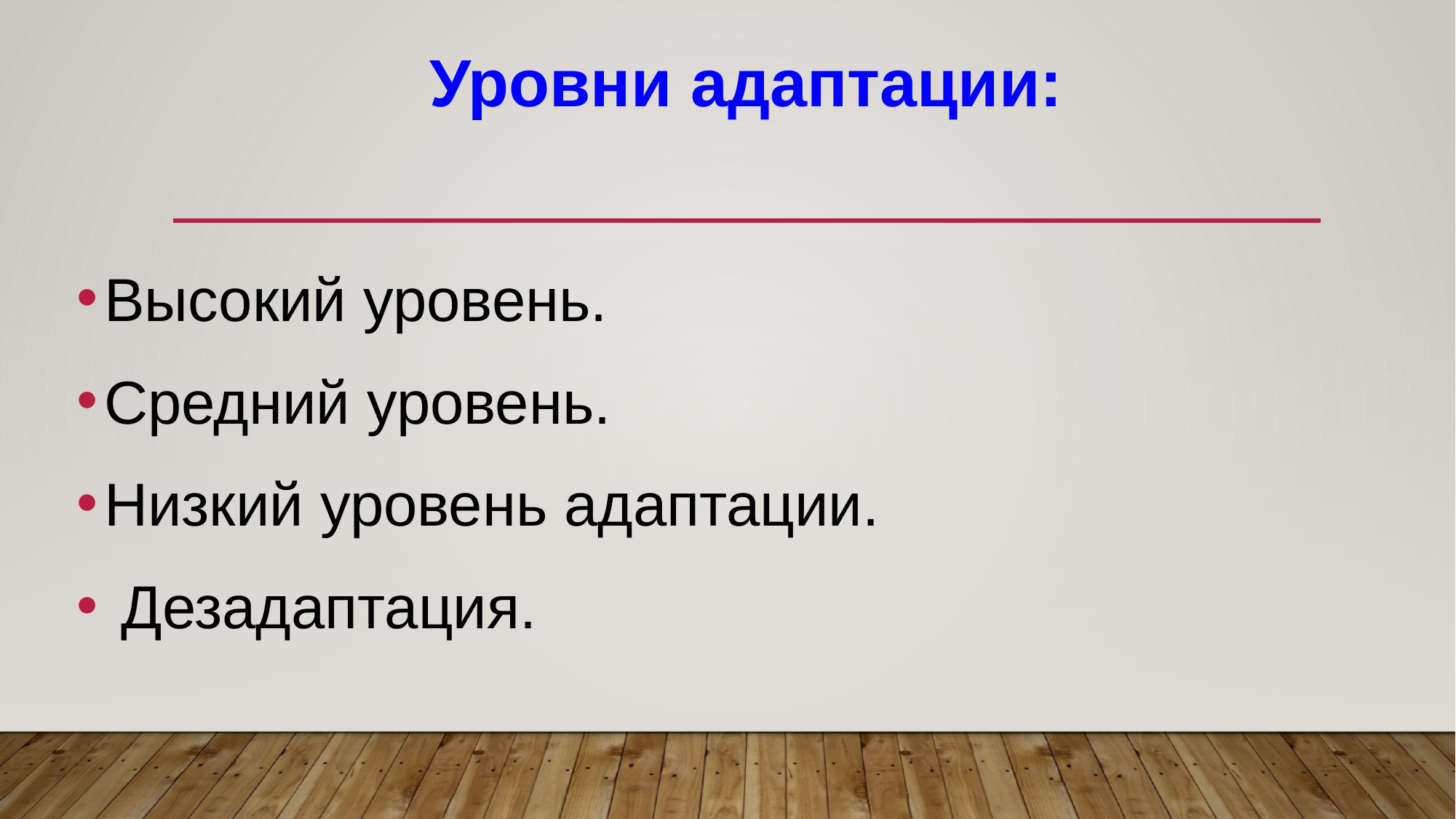

# Уровни адаптации:
Высокий уровень.
Средний уровень.
Низкий уровень адаптации.
 Дезадаптация.